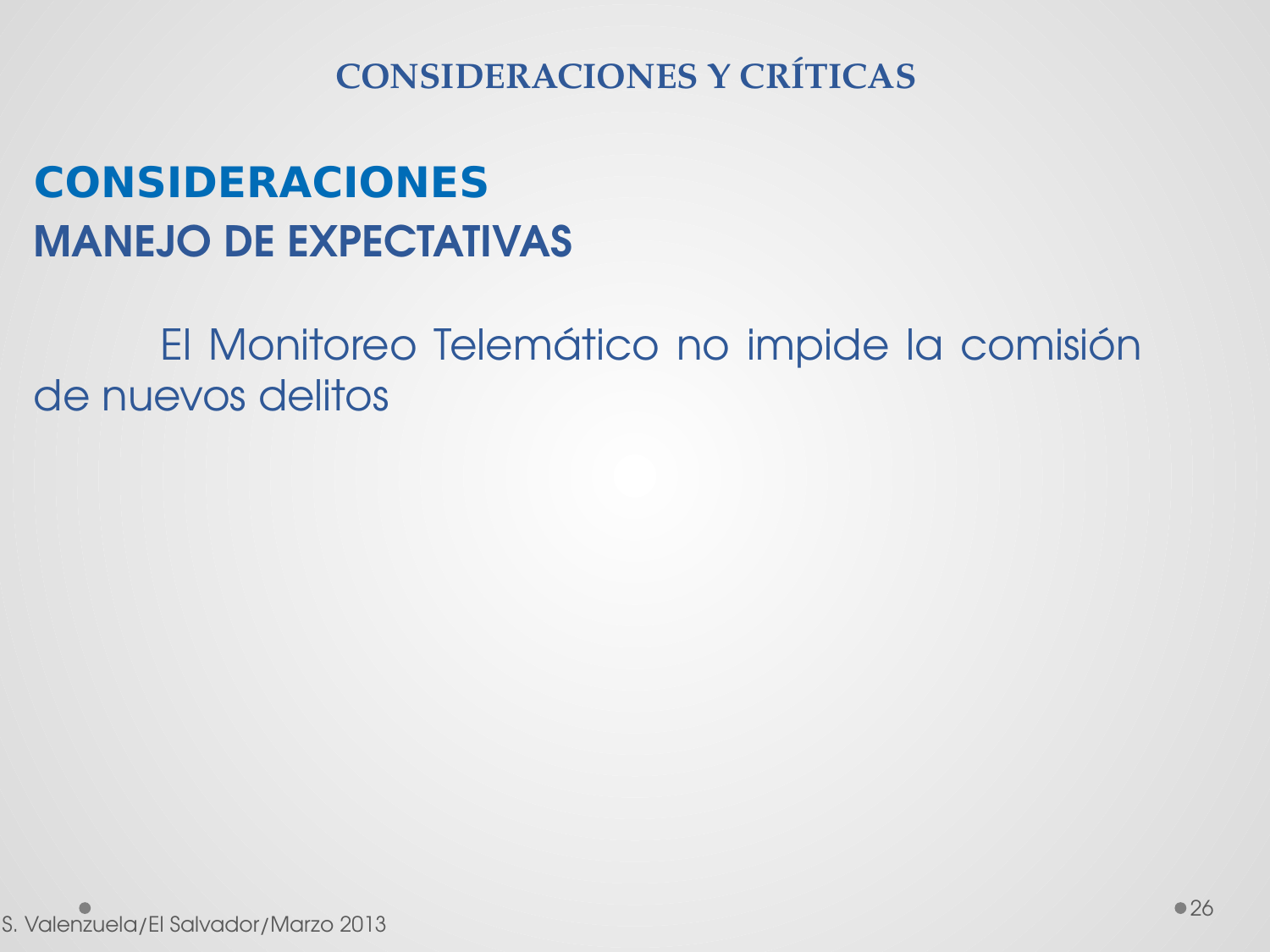

# CONSIDERACIONES Y CRÍTICAS
CONSIDERACIONES
MANEJO DE EXPECTATIVAS

	El Monitoreo Telemático no impide la comisión de nuevos delitos
26
S. Valenzuela/El Salvador/Marzo 2013